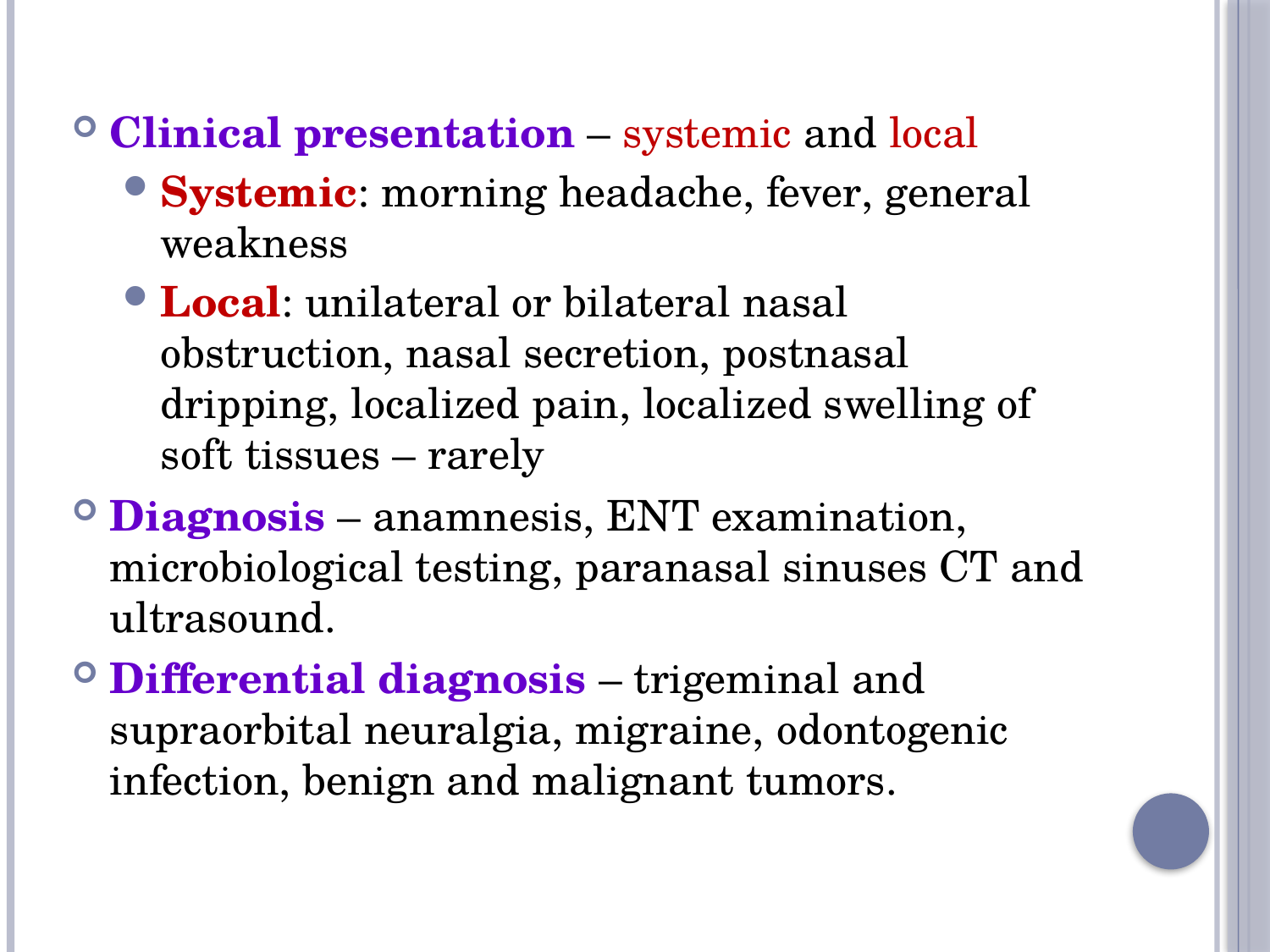

Clinical presentation – systemic and local
Systemic: morning headache, fever, general weakness
Local: unilateral or bilateral nasal obstruction, nasal secretion, postnasal dripping, localized pain, localized swelling of soft tissues – rarely
Diagnosis – anamnesis, ENT examination, microbiological testing, paranasal sinuses CT and ultrasound.
Differential diagnosis – trigeminal and supraorbital neuralgia, migraine, odontogenic infection, benign and malignant tumors.